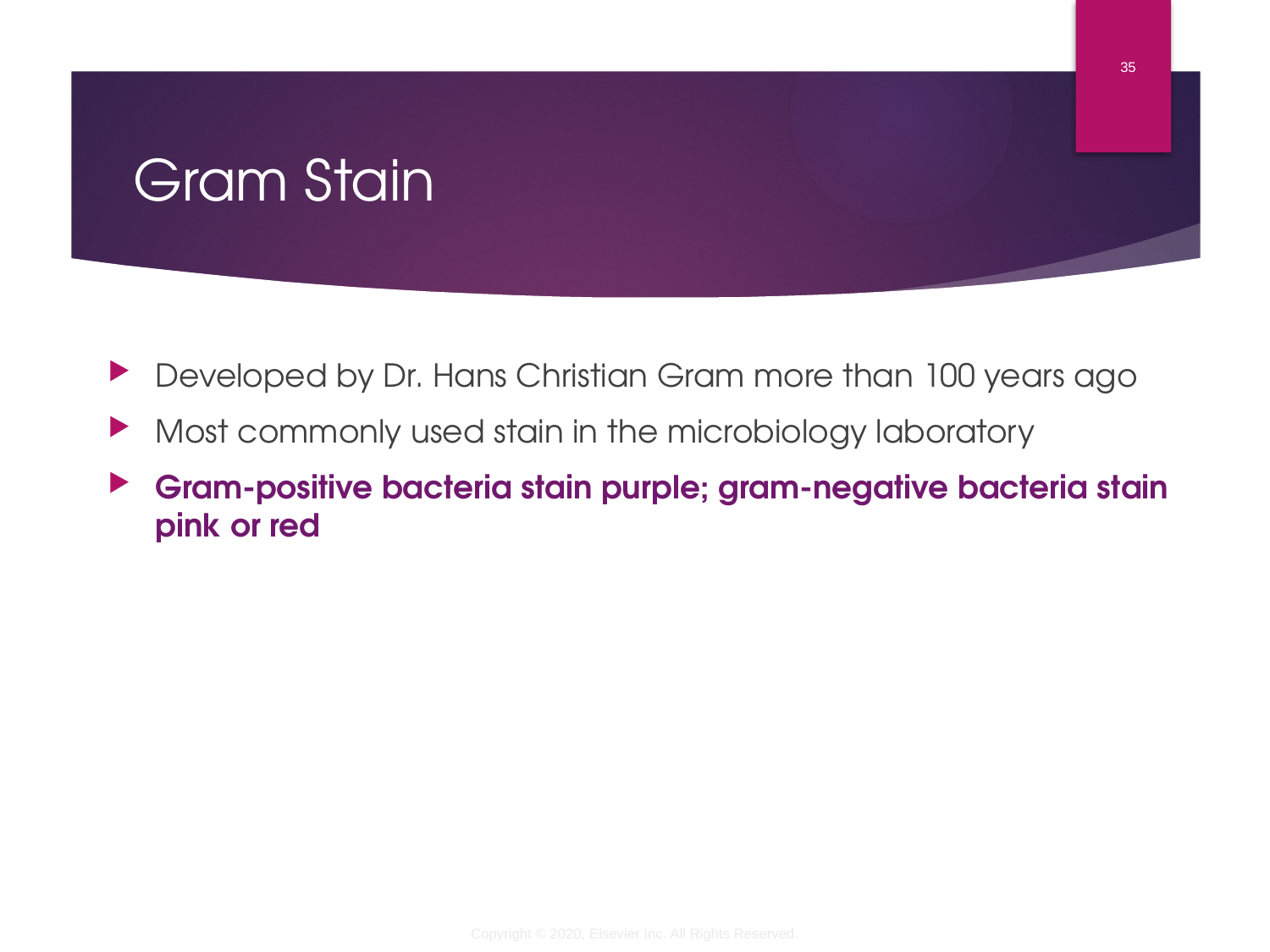

35

# Gram Stain
Developed by Dr. Hans Christian Gram more than 100 years ago
Most commonly used stain in the microbiology laboratory
Gram-positive bacteria stain purple; gram-negative bacteria stain pink or red